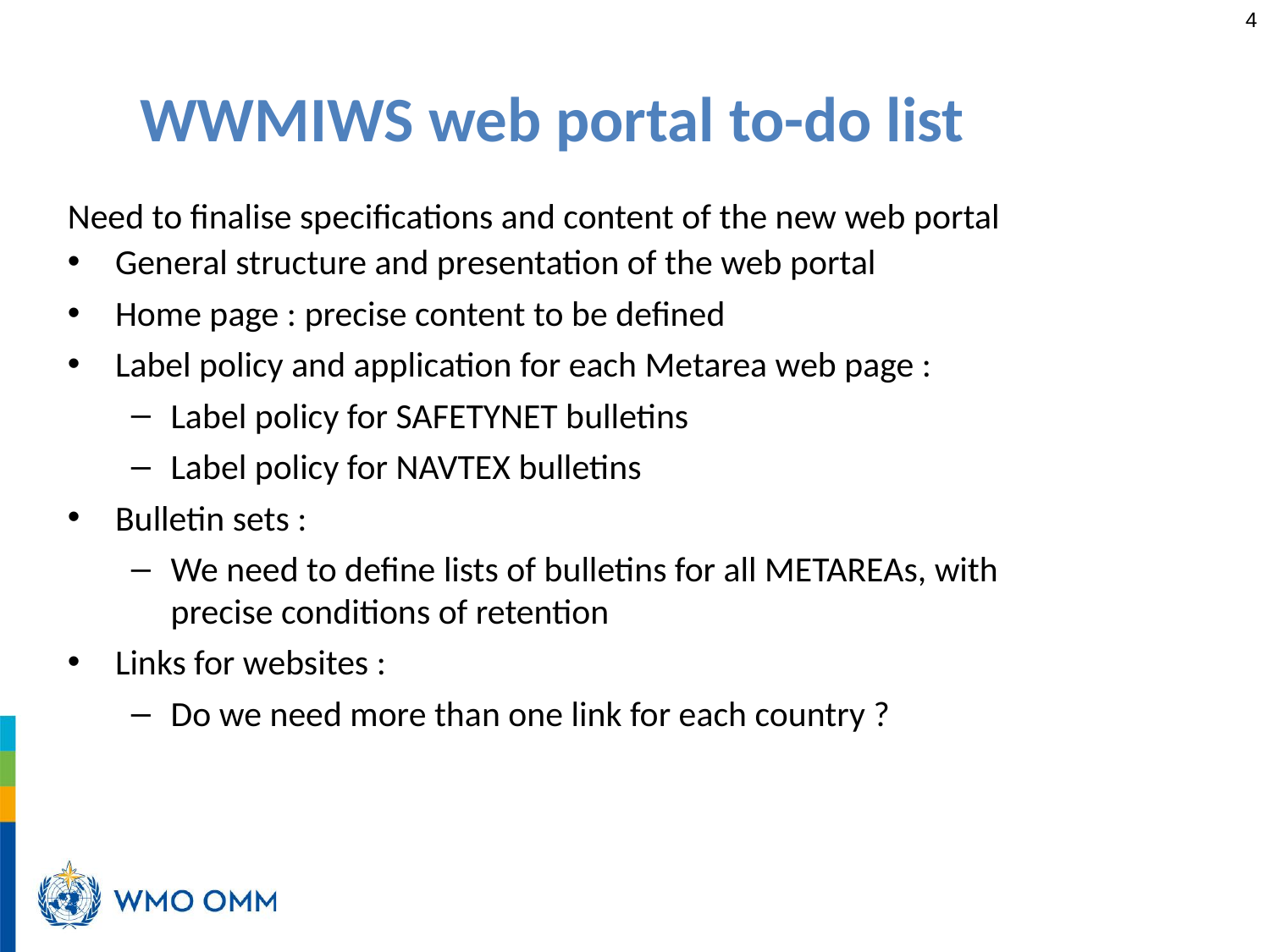

4
WWMIWS web portal to-do list

Need to finalise specifications and content of the new web portal
General structure and presentation of the web portal
Home page : precise content to be defined
Label policy and application for each Metarea web page :
Label policy for SAFETYNET bulletins
Label policy for NAVTEX bulletins
Bulletin sets :
We need to define lists of bulletins for all METAREAs, with precise conditions of retention
Links for websites :
Do we need more than one link for each country ?